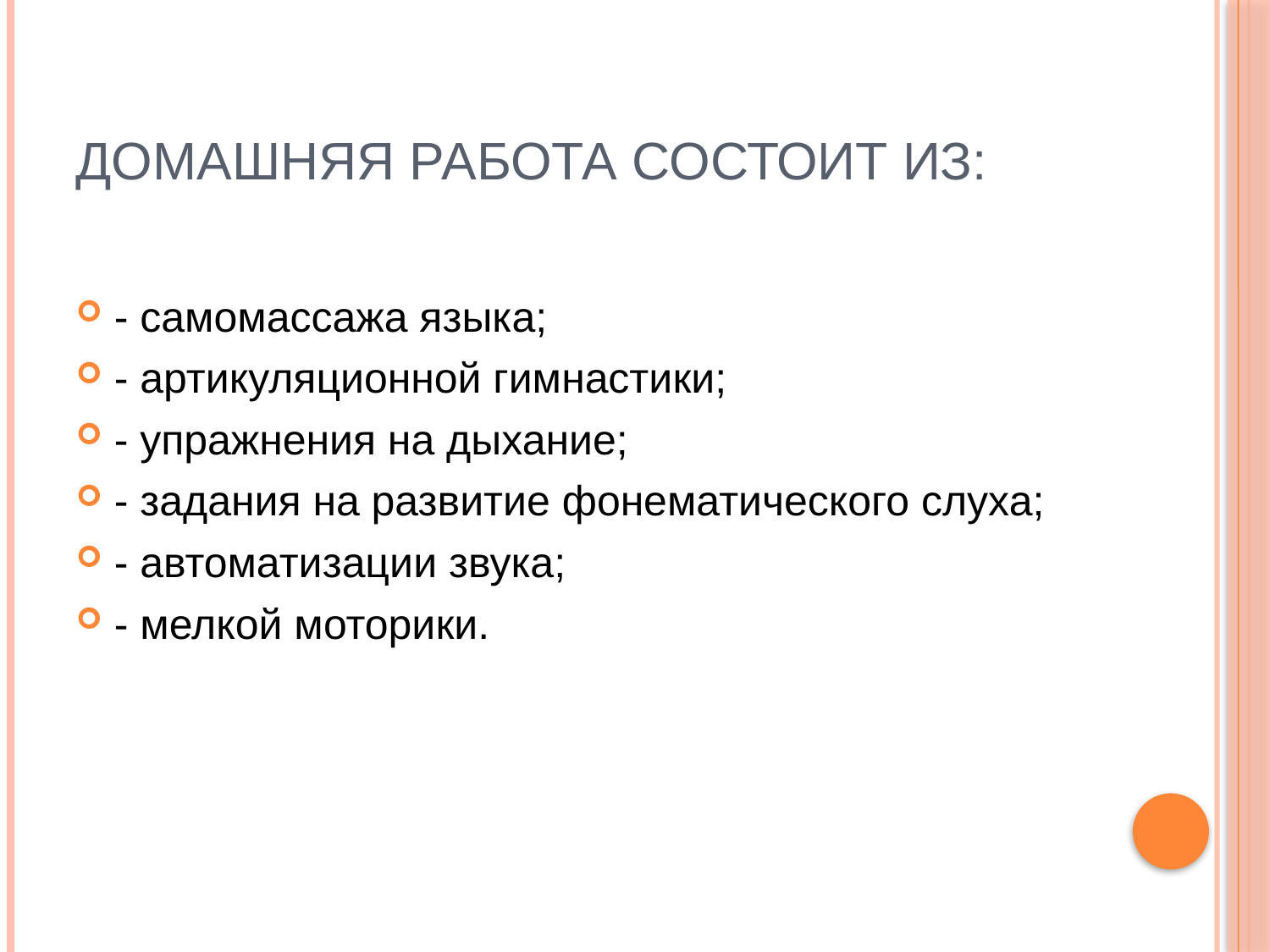

# Домашняя работа состоит из:

- самомассажа языка;
- артикуляционной гимнастики;
- упражнения на дыхание;
- задания на развитие фонематического слуха;
- автоматизации звука;
- мелкой моторики.